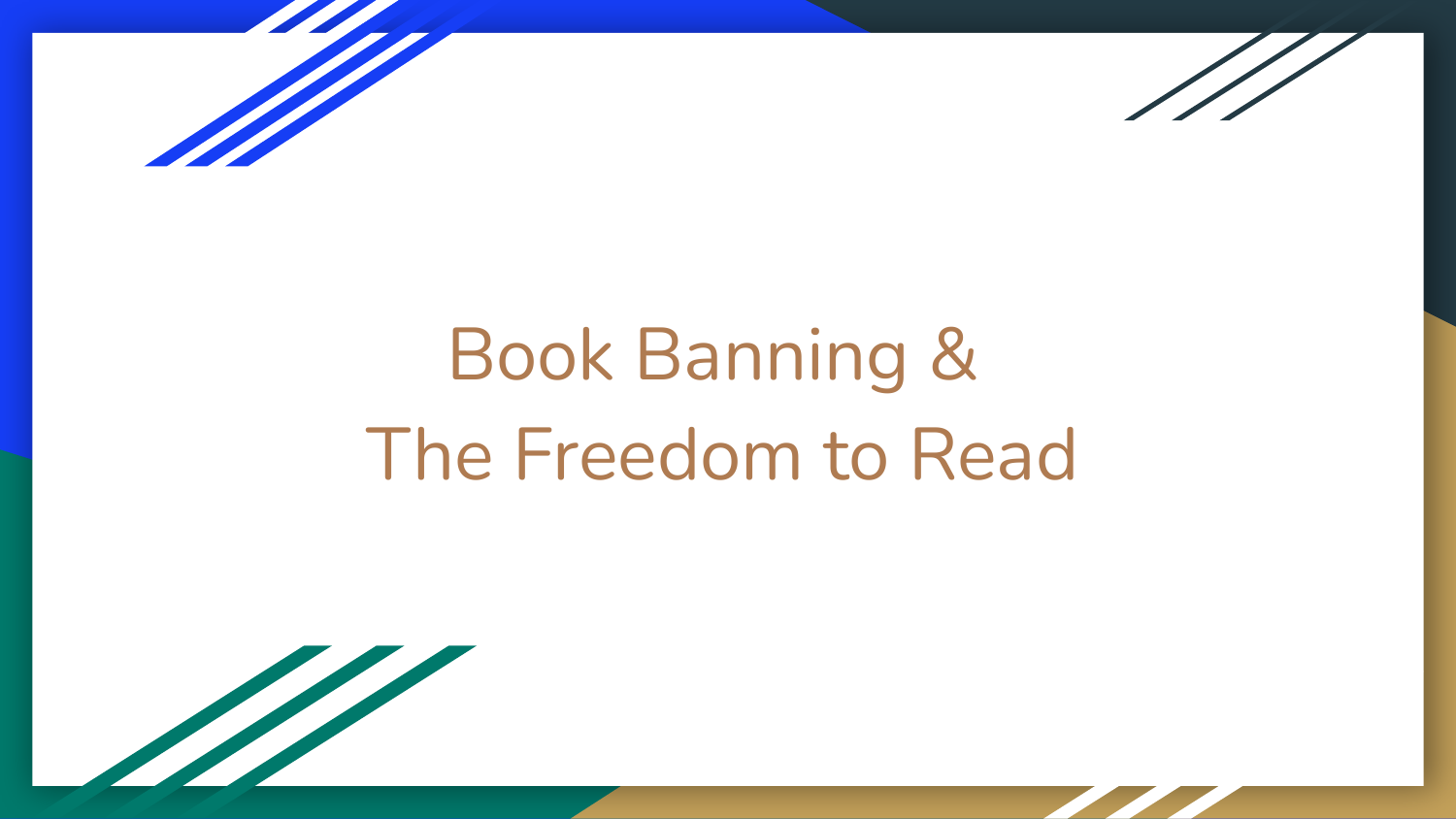

# Book Banning &
The Freedom to Read